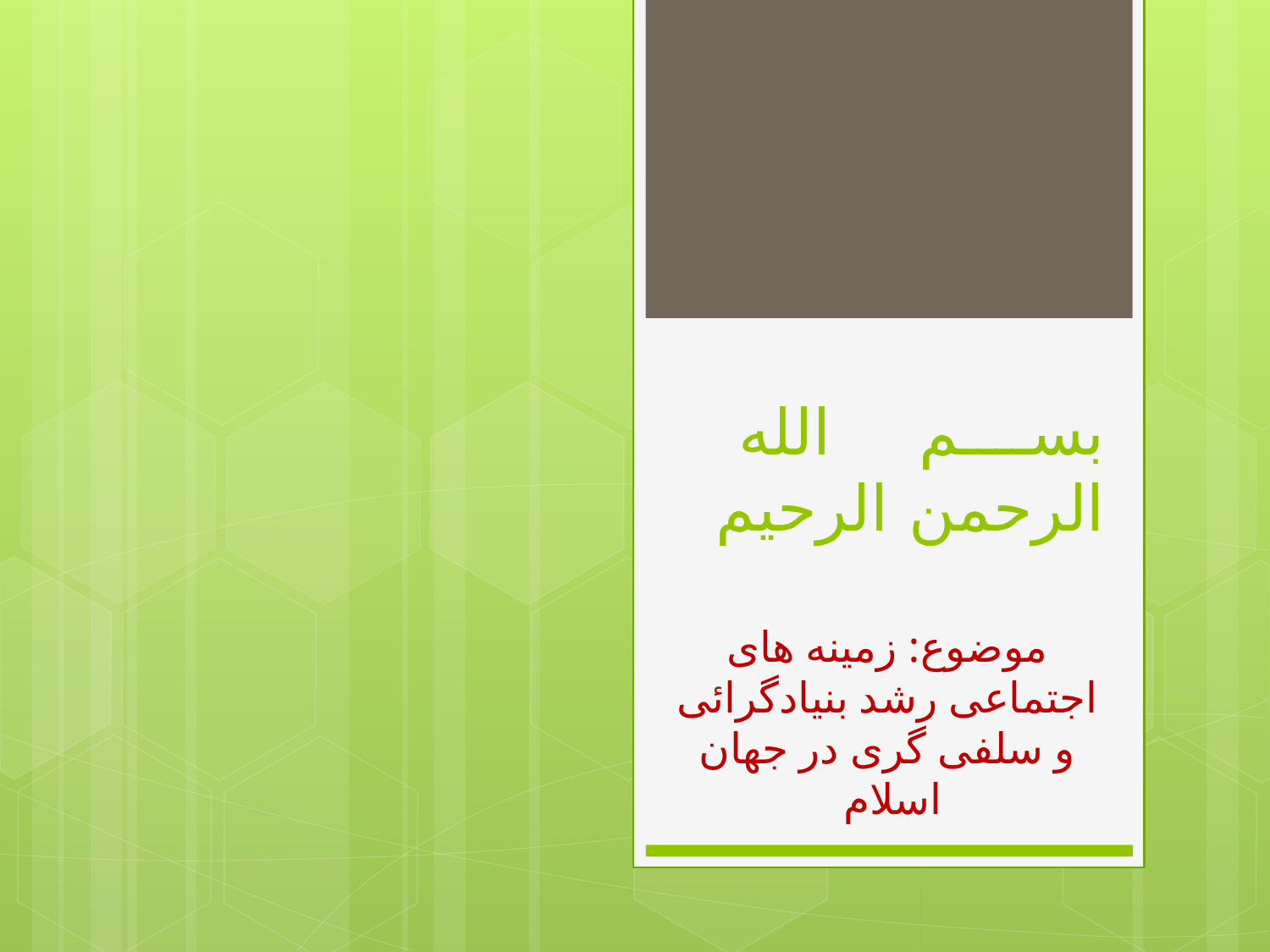

# بسم الله الرحمن الرحیم
موضوع: زمینه های اجتماعی رشد بنیادگرائی و سلفی گری در جهان اسلام